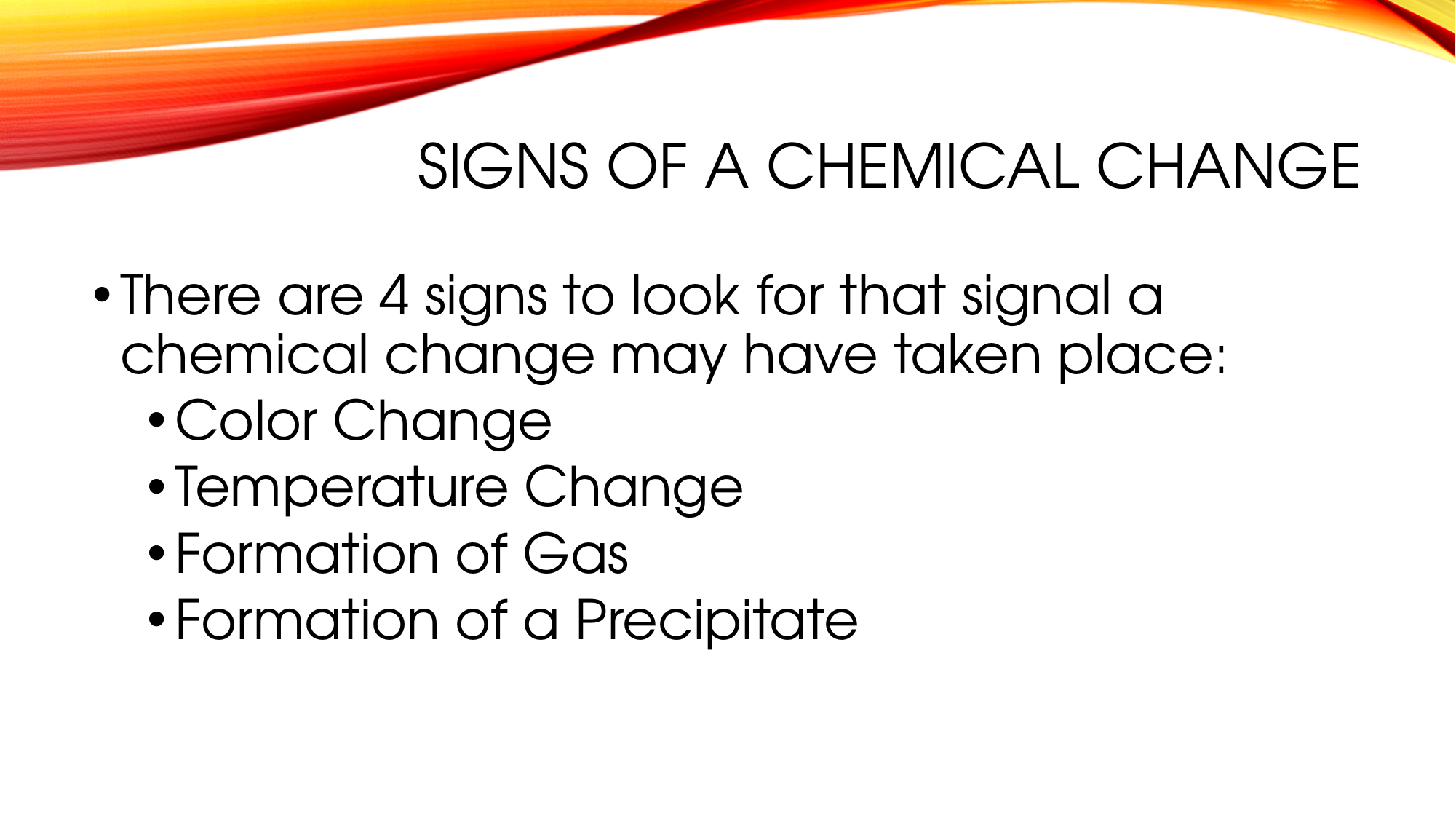

# Signs of a chemical Change
There are 4 signs to look for that signal a chemical change may have taken place:
Color Change
Temperature Change
Formation of Gas
Formation of a Precipitate